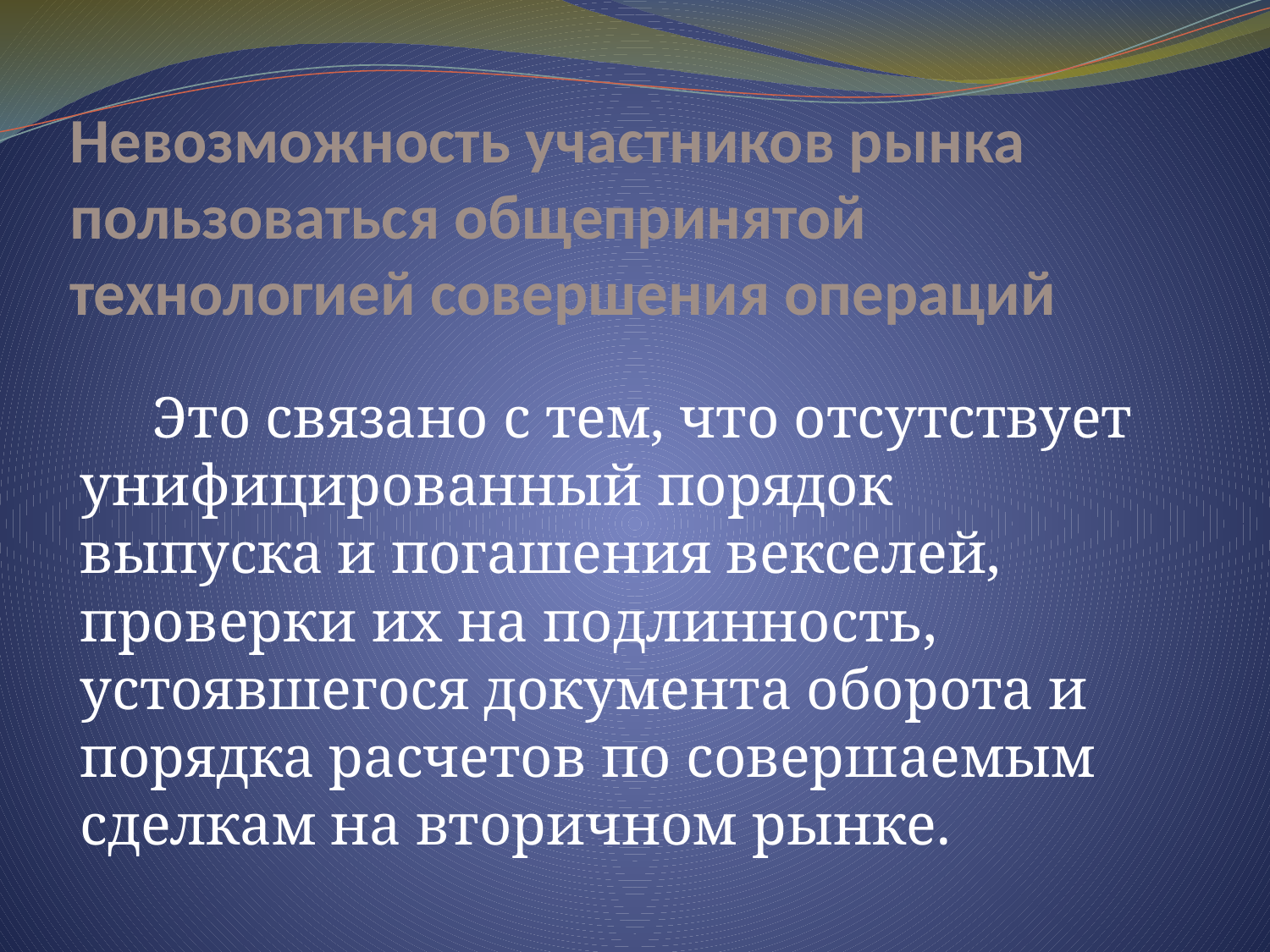

# Невозможность участников рынка пользоваться общепринятой технологией совершения операций
     Это связано с тем, что отсутствует унифицированный порядок выпуска и погашения векселей, проверки их на подлинность, устоявшегося документа оборота и порядка расчетов по совершаемым сделкам на вторичном рынке.